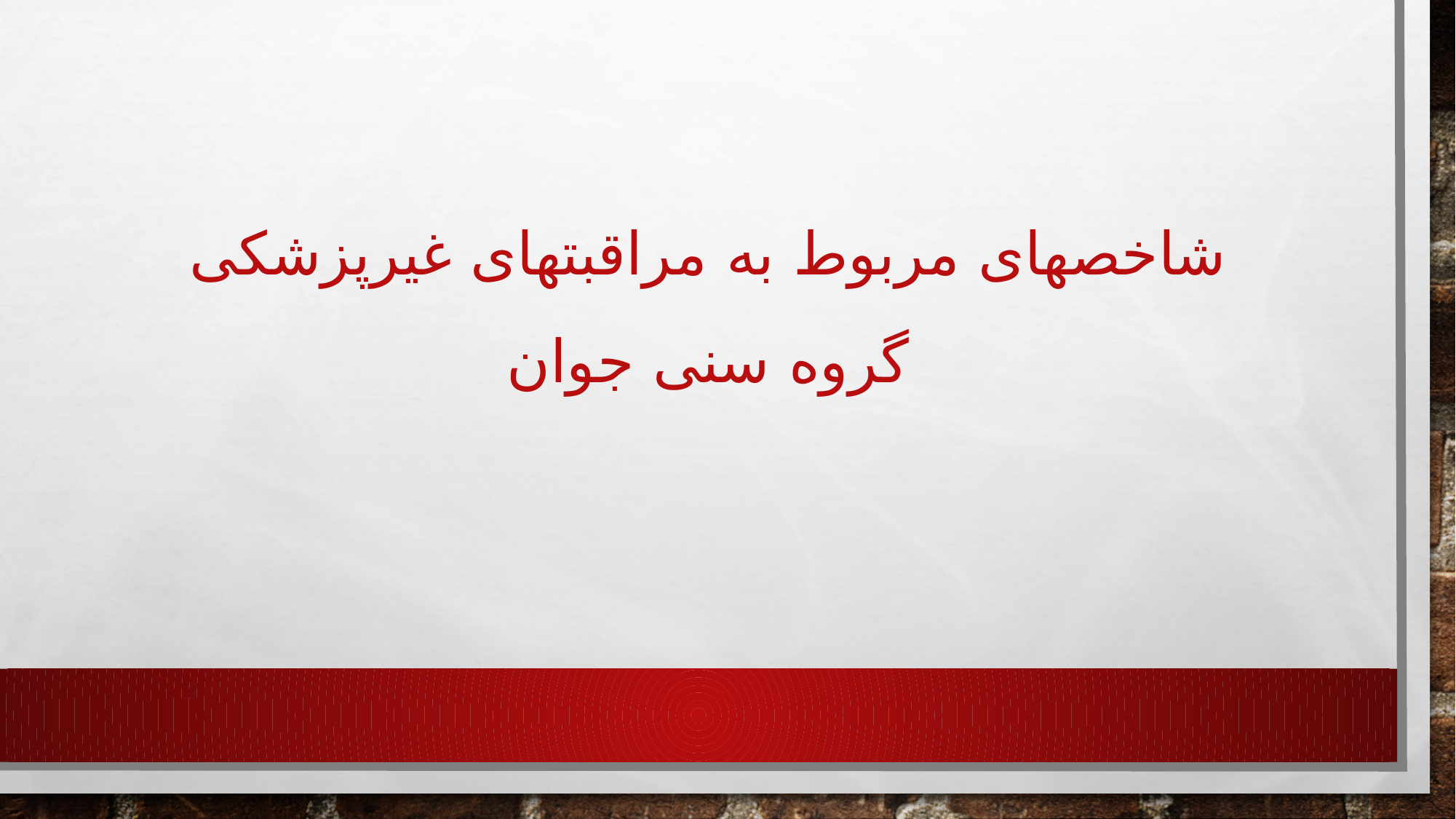

شاخصهای مربوط به مراقبتهای غیرپزشکی
گروه سنی جوان